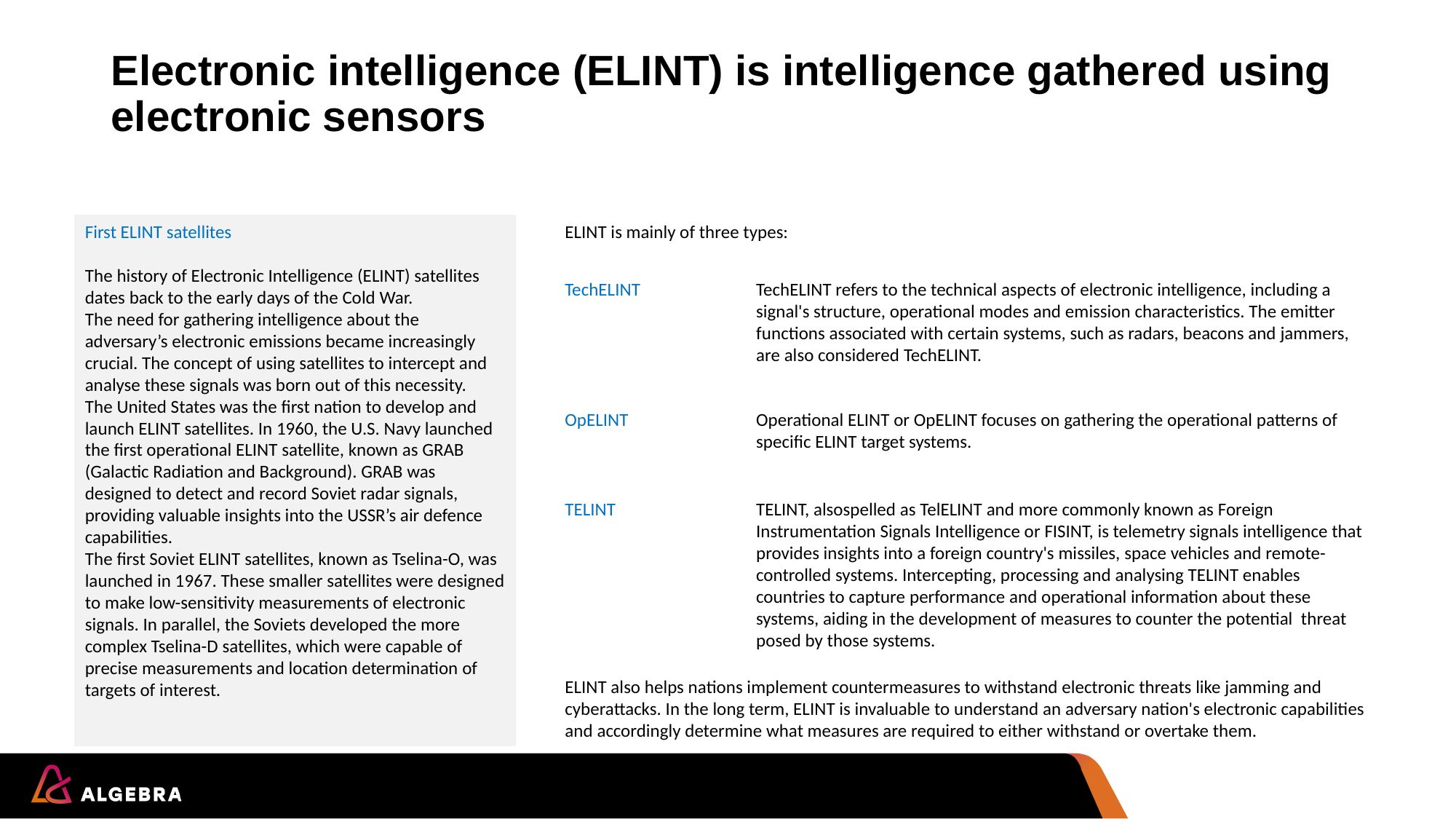

# Electronic intelligence (ELINT) is intelligence gathered using electronic sensors
ELINT is mainly of three types:
First ELINT satellites

The history of Electronic Intelligence (ELINT) satellites dates back to the early days of the Cold War.
The need for gathering intelligence about the adversary’s electronic emissions became increasingly crucial. The concept of using satellites to intercept and analyse these signals was born out of this necessity.
The United States was the first nation to develop and launch ELINT satellites. In 1960, the U.S. Navy launched the first operational ELINT satellite, known as GRAB (Galactic Radiation and Background). GRAB was designed to detect and record Soviet radar signals, providing valuable insights into the USSR’s air defence capabilities.
The first Soviet ELINT satellites, known as Tselina-O, was launched in 1967. These smaller satellites were designed to make low-sensitivity measurements of electronic signals. In parallel, the Soviets developed the more complex Tselina-D satellites, which were capable of precise measurements and location determination of targets of interest.
TechELINT
TechELINT refers to the technical aspects of electronic intelligence, including a signal's structure, operational modes and emission characteristics. The emitter functions associated with certain systems, such as radars, beacons and jammers, are also considered TechELINT.
Operational ELINT or OpELINT focuses on gathering the operational patterns of specific ELINT target systems.
OpELINT
TELINT, alsospelled as TelELINT and more commonly known as Foreign Instrumentation Signals Intelligence or FISINT, is telemetry signals intelligence that provides insights into a foreign country's missiles, space vehicles and remote-controlled systems. Intercepting, processing and analysing TELINT enables countries to capture performance and operational information about these systems, aiding in the development of measures to counter the potential  threat posed by those systems.
TELINT
ELINT also helps nations implement countermeasures to withstand electronic threats like jamming and cyberattacks. In the long term, ELINT is invaluable to understand an adversary nation's electronic capabilities and accordingly determine what measures are required to either withstand or overtake them.